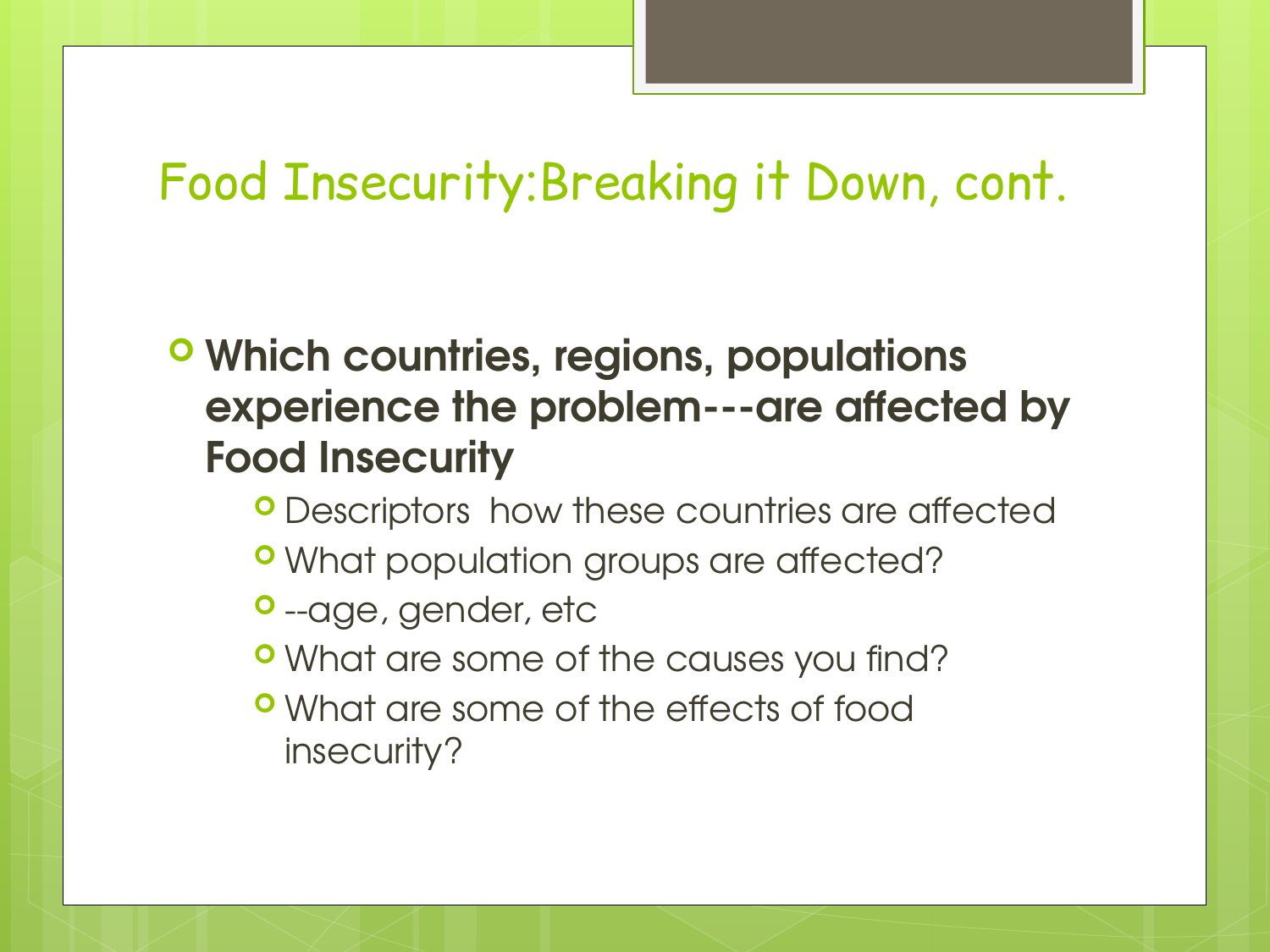

# Food Insecurity:Breaking it Down, cont.
Which countries, regions, populations experience the problem---are affected by Food Insecurity
Descriptors  how these countries are affected
What population groups are affected?
--age, gender, etc
What are some of the causes you find?
What are some of the effects of food insecurity?